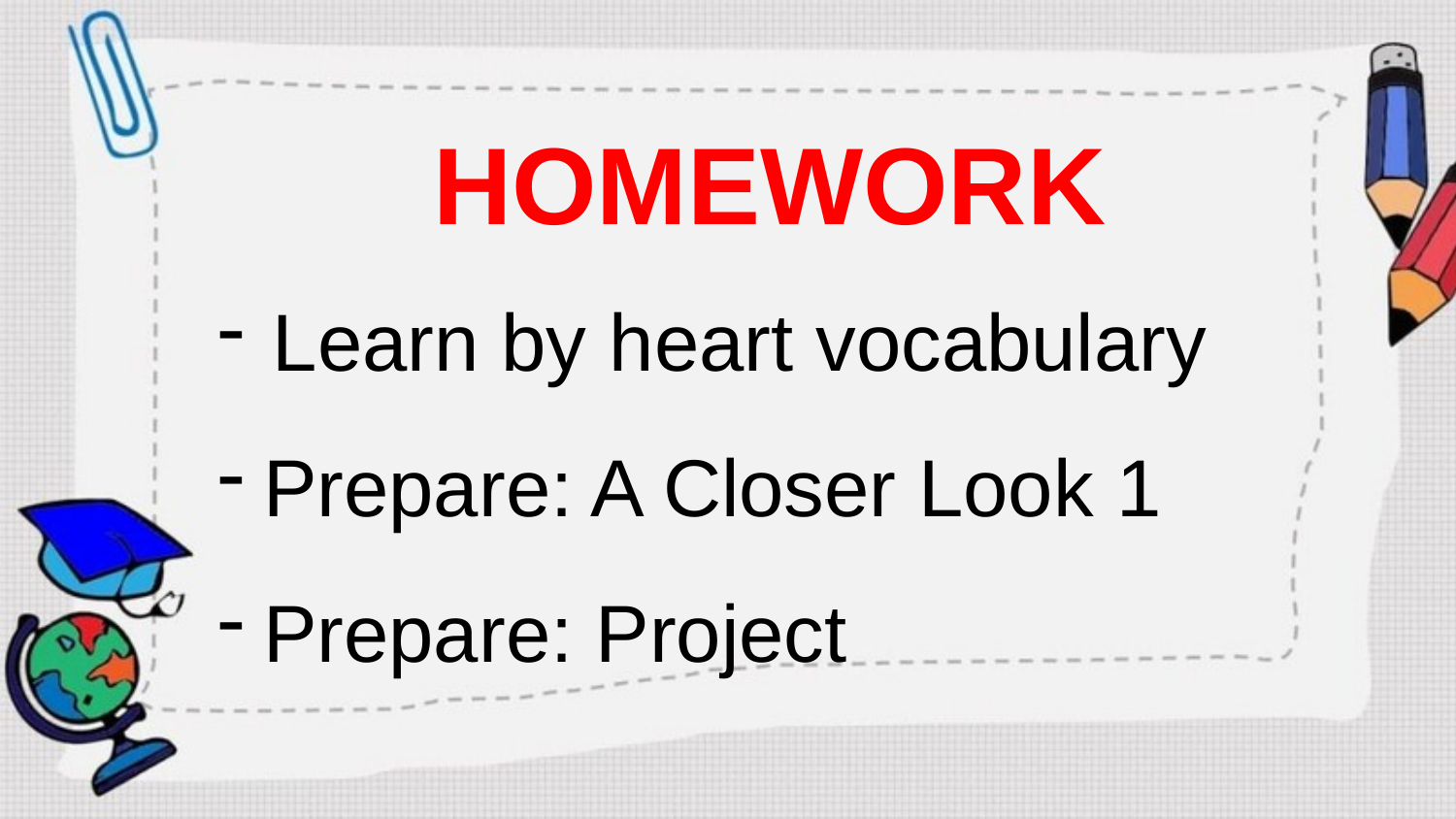

HOMEWORK
Learn by heart vocabulary
Prepare: A Closer Look 1
Prepare: Project